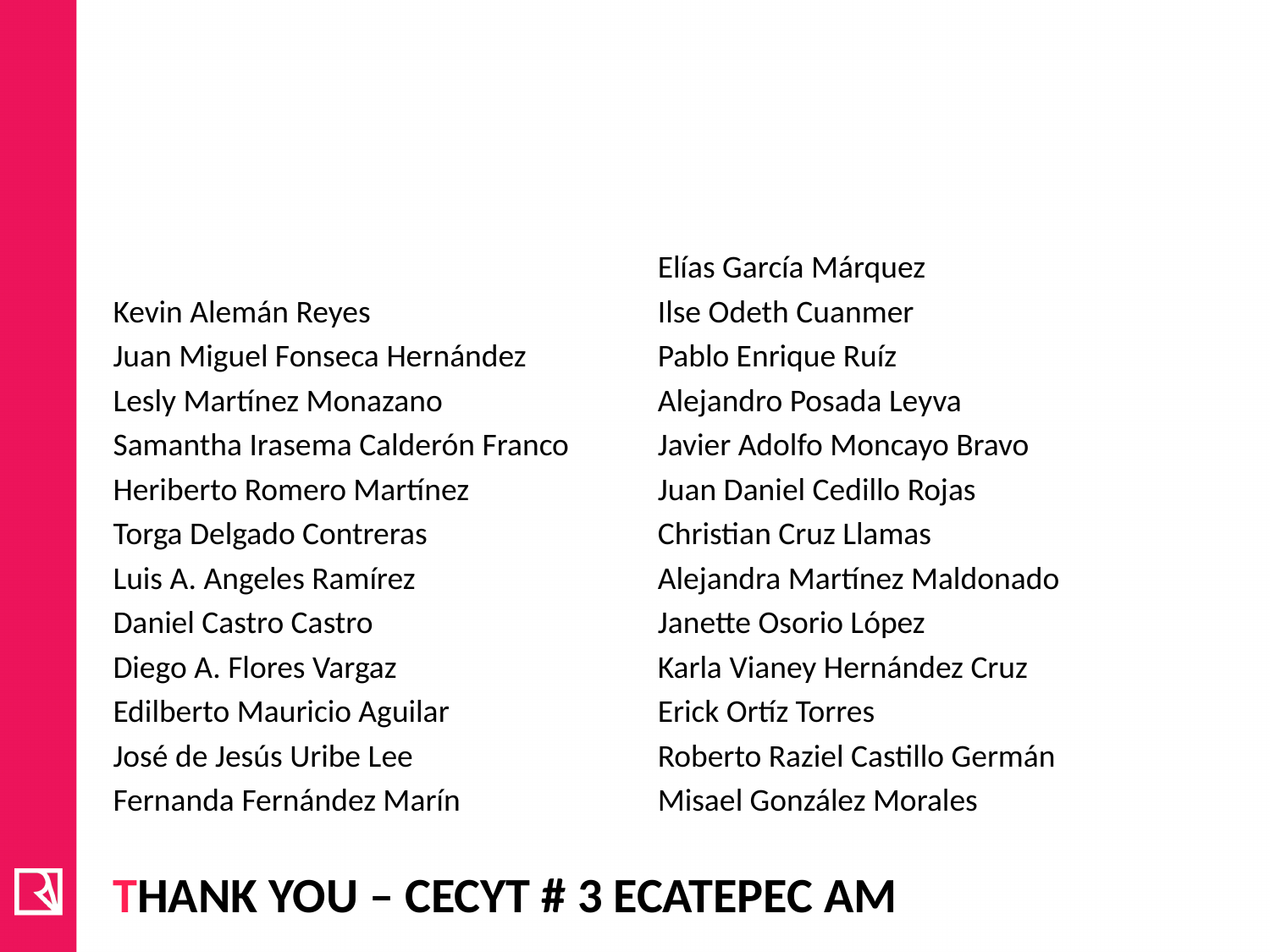

Kevin Alemán Reyes
Juan Miguel Fonseca Hernández
Lesly Martínez Monazano
Samantha Irasema Calderón Franco
Heriberto Romero Martínez
Torga Delgado Contreras
Luis A. Angeles Ramírez
Daniel Castro Castro
Diego A. Flores Vargaz
Edilberto Mauricio Aguilar
José de Jesús Uribe Lee
Fernanda Fernández Marín

Elías García Márquez
Ilse Odeth Cuanmer
Pablo Enrique Ruíz
Alejandro Posada Leyva
Javier Adolfo Moncayo Bravo
Juan Daniel Cedillo Rojas
Christian Cruz Llamas
Alejandra Martínez Maldonado
Janette Osorio López
Karla Vianey Hernández Cruz
Erick Ortíz Torres
Roberto Raziel Castillo Germán
Misael González Morales
# Thank you – cecyt # 3 ecatepec am